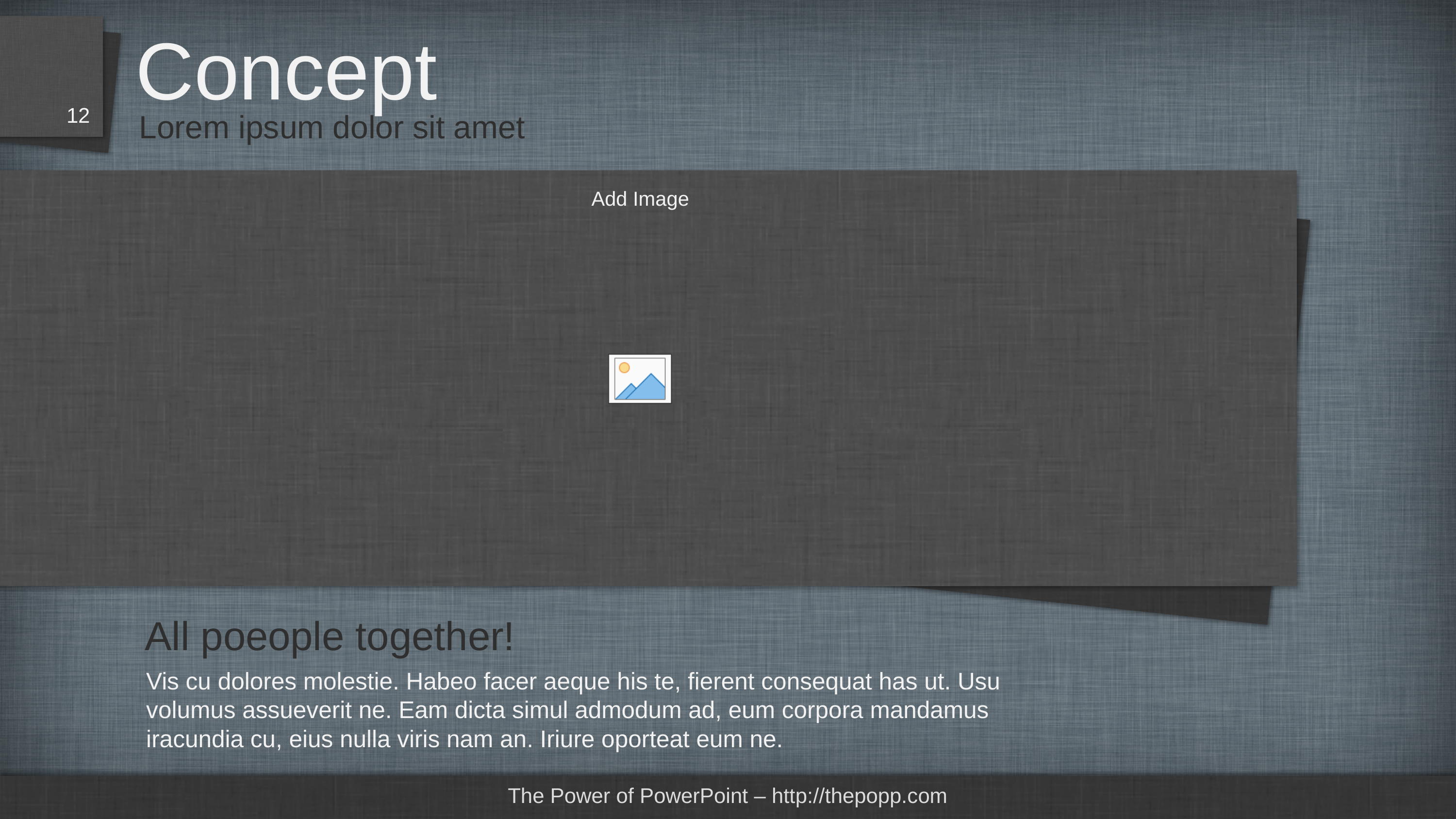

# Concept
12
Lorem ipsum dolor sit amet

All poeople together!
Vis cu dolores molestie. Habeo facer aeque his te, fierent consequat has ut. Usu volumus assueverit ne. Eam dicta simul admodum ad, eum corpora mandamus iracundia cu, eius nulla viris nam an. Iriure oporteat eum ne.
The Power of PowerPoint – http://thepopp.com